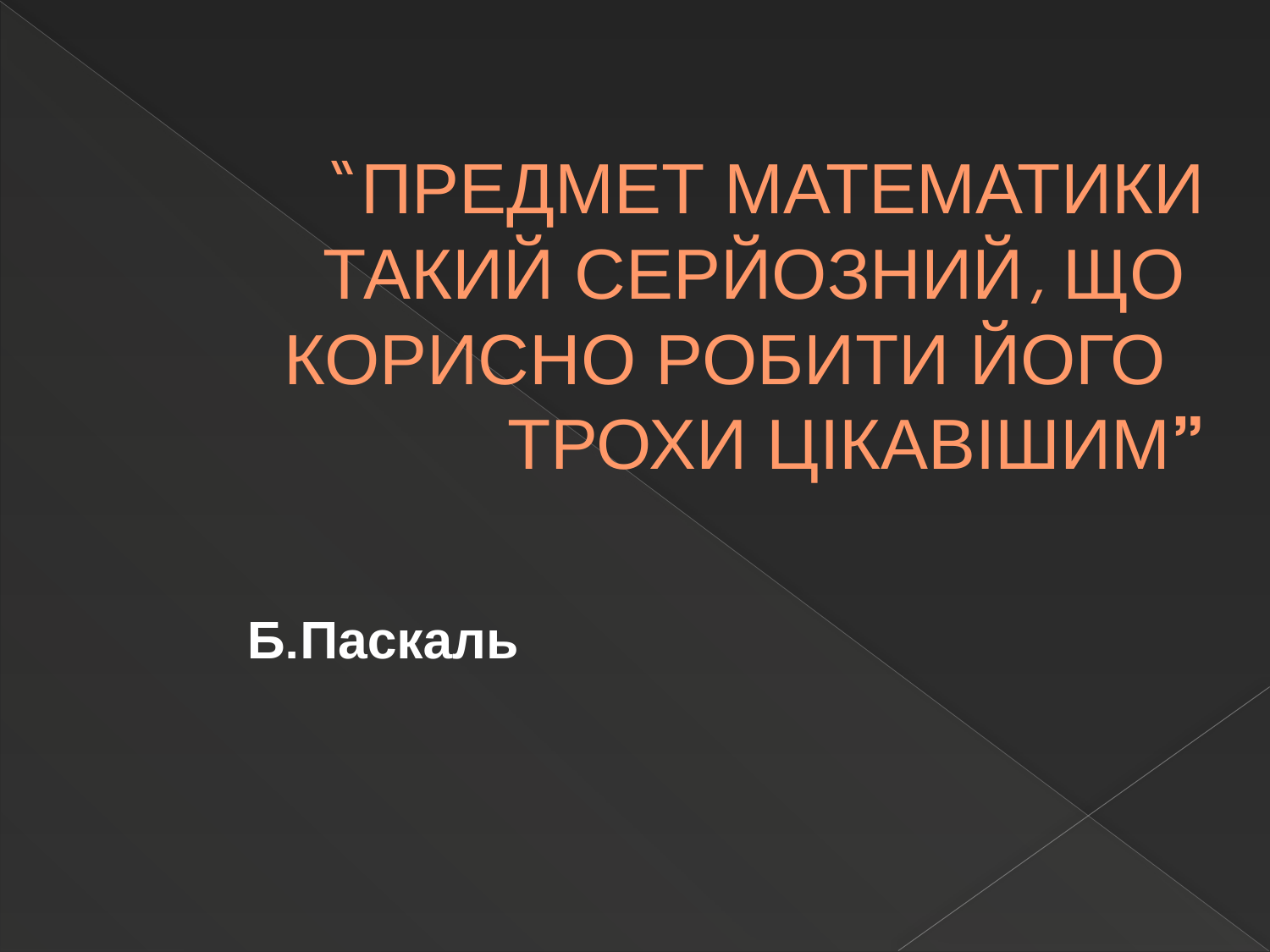

# “ПРЕДМЕТ МАТЕМАТИКИ ТАКИЙ СЕРЙОЗНИЙ, ЩО  КОРИСНО РОБИТИ ЙОГО   ТРОХИ ЦІКАВІШИМ”

      Б.Паскаль